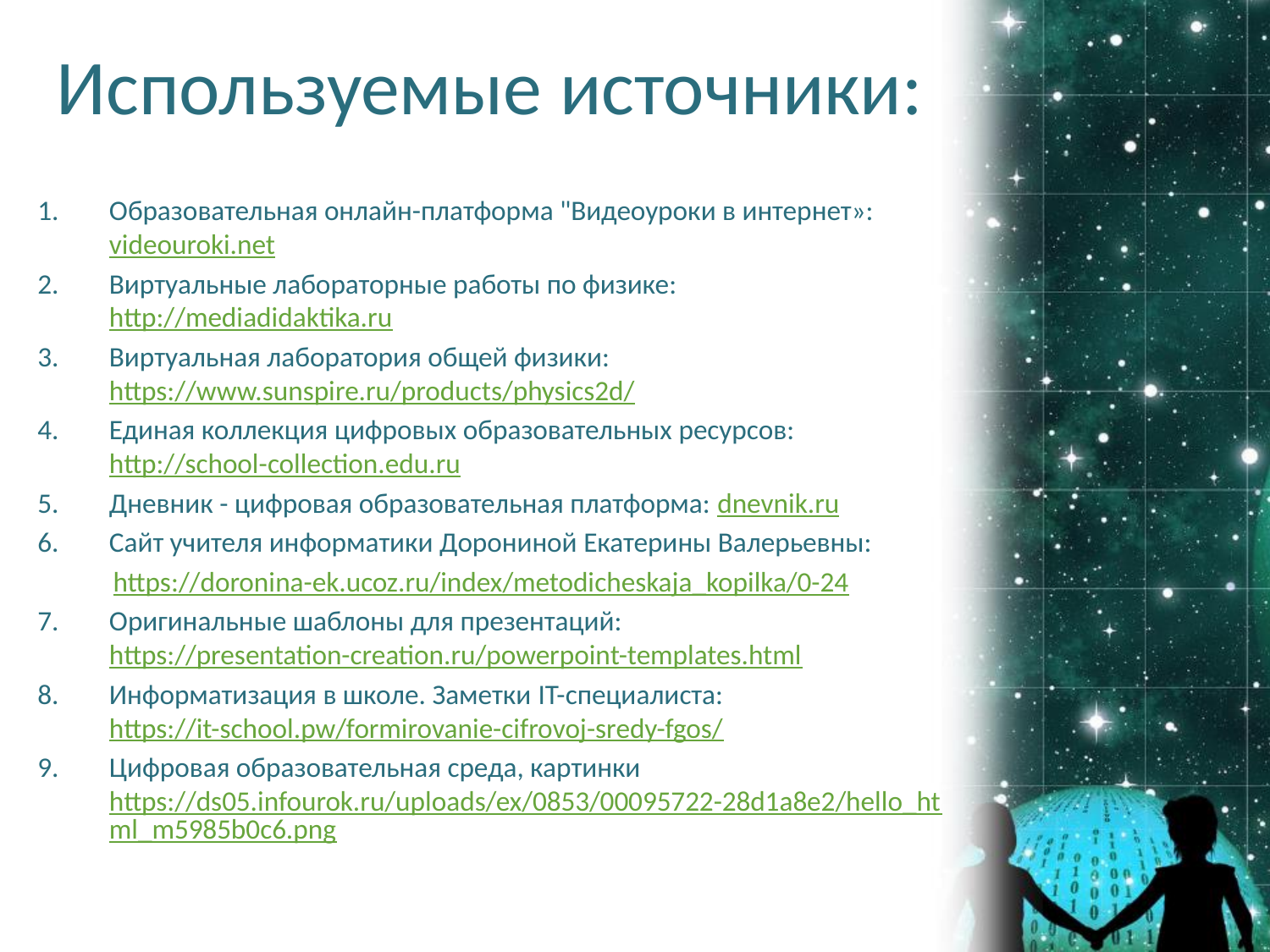

# Используемые источники:
Образовательная онлайн-платформа "Видеоуроки в интернет»: videouroki.net
Виртуальные лабораторные работы по физике: http://mediadidaktika.ru
Виртуальная лаборатория общей физики: https://www.sunspire.ru/products/physics2d/
Единая коллекция цифровых образовательных ресурсов: http://school-collection.edu.ru
Дневник - цифровая образовательная платформа: dnevnik.ru
Сайт учителя информатики Дорониной Екатерины Валерьевны:
https://doronina-ek.ucoz.ru/index/metodicheskaja_kopilka/0-24
Оригинальные шаблоны для презентаций: https://presentation-creation.ru/powerpoint-templates.html
Информатизация в школе. Заметки IT-специалиста: https://it-school.pw/formirovanie-cifrovoj-sredy-fgos/
Цифровая образовательная среда, картинки https://ds05.infourok.ru/uploads/ex/0853/00095722-28d1a8e2/hello_html_m5985b0c6.png